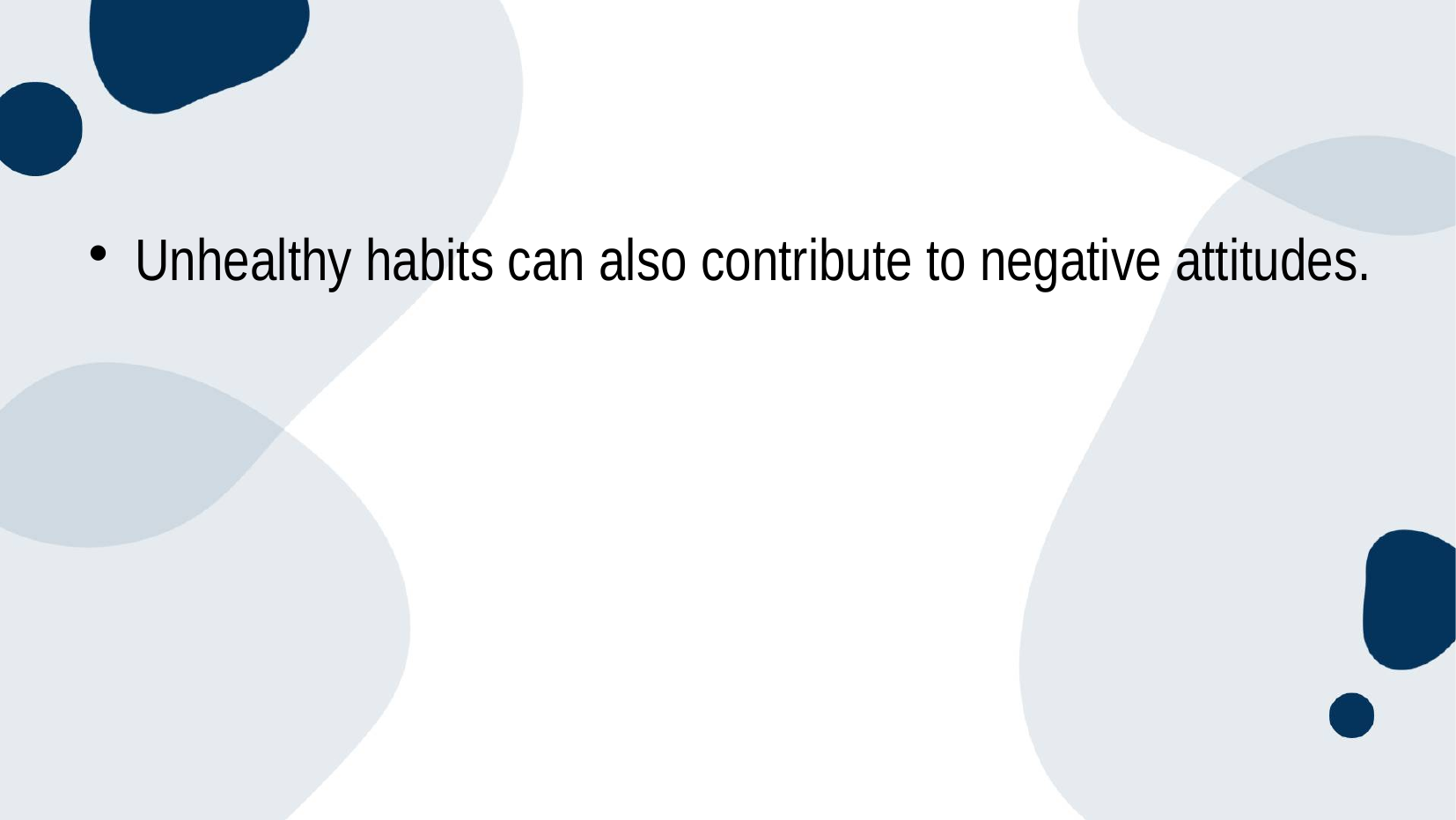

Unhealthy habits can also contribute to negative attitudes.